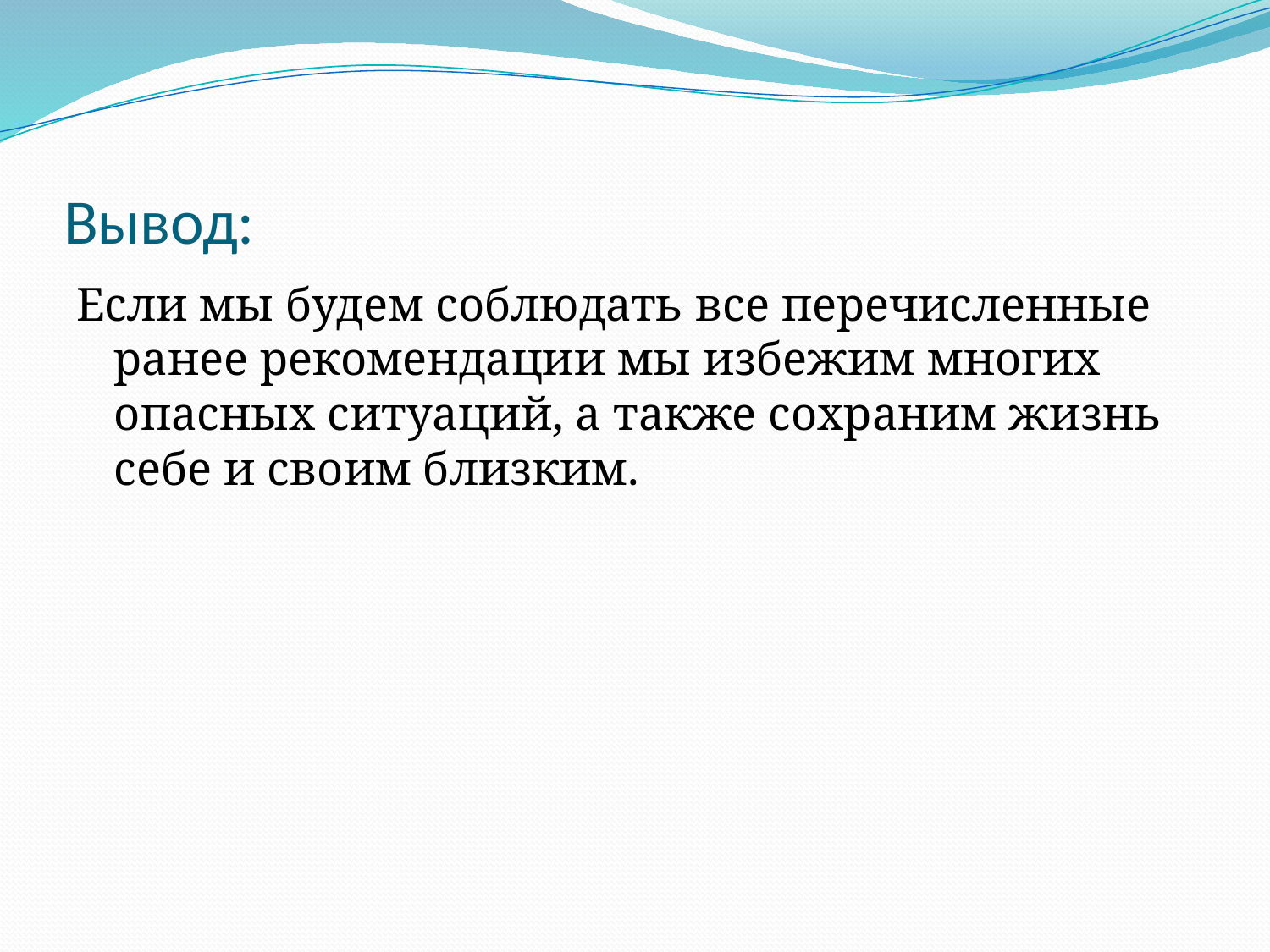

# Вывод:
Если мы будем соблюдать все перечисленные ранее рекомендации мы избежим многих опасных ситуаций, а также сохраним жизнь себе и своим близким.